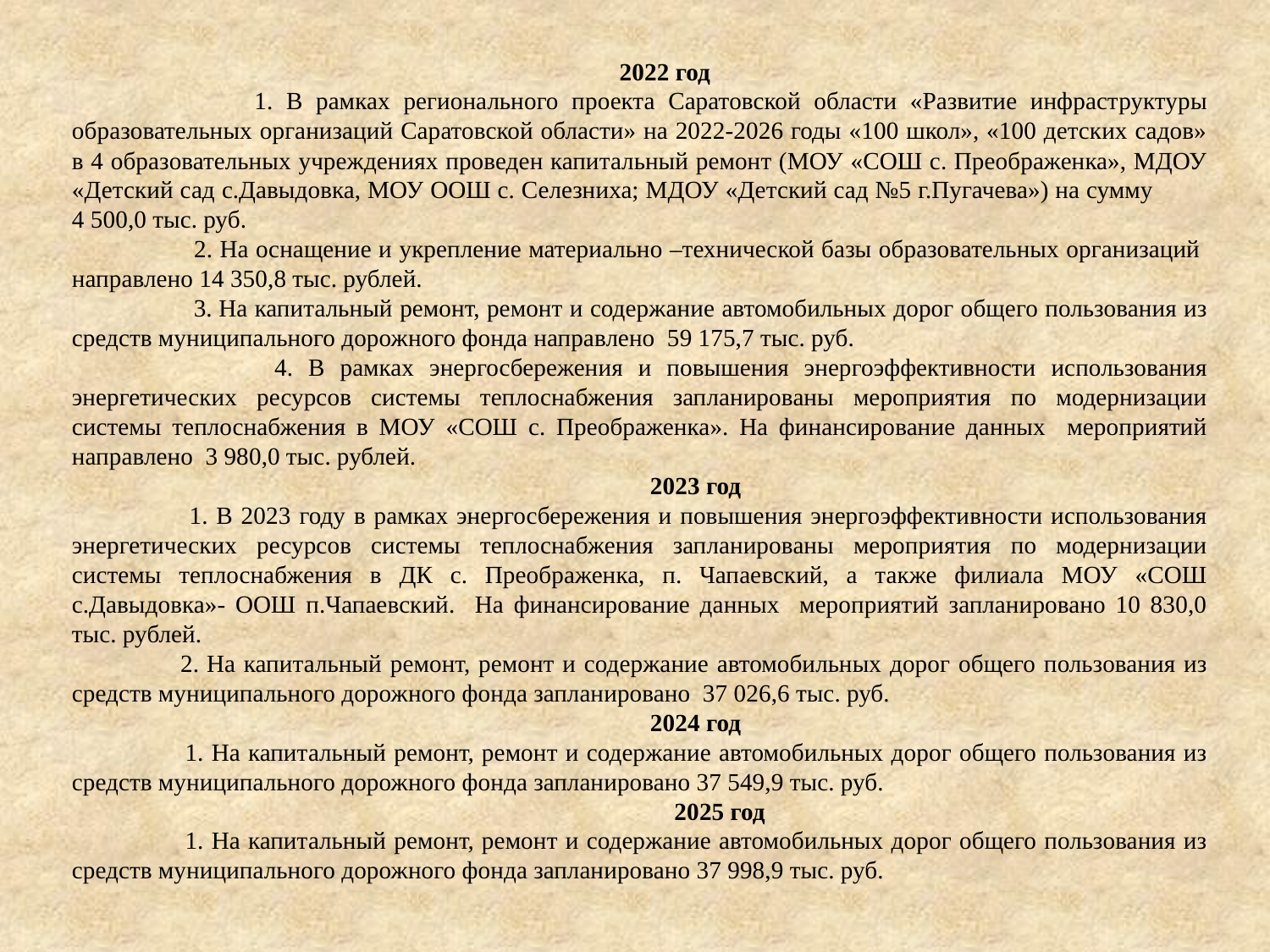

2022 год
          1. В рамках регионального проекта Саратовской области «Развитие инфраструктуры образовательных организаций Саратовской области» на 2022-2026 годы «100 школ», «100 детских садов» в 4 образовательных учреждениях проведен капитальный ремонт (МОУ «СОШ с. Преображенка», МДОУ «Детский сад с.Давыдовка, МОУ ООШ с. Селезниха; МДОУ «Детский сад №5 г.Пугачева») на сумму         4 500,0 тыс. руб.
          2. На оснащение и укрепление материально –технической базы образовательных организаций  направлено 14 350,8 тыс. рублей.
          3. На капитальный ремонт, ремонт и содержание автомобильных дорог общего пользования из средств муниципального дорожного фонда направлено  59 175,7 тыс. руб.
          4. В рамках энергосбережения и повышения энергоэффективности использования энергетических ресурсов системы теплоснабжения запланированы мероприятия по модернизации системы теплоснабжения в МОУ «СОШ с. Преображенка». На финансирование данных  мероприятий направлено  3 980,0 тыс. рублей.
          2023 год
        1. В 2023 году в рамках энергосбережения и повышения энергоэффективности использования энергетических ресурсов системы теплоснабжения запланированы мероприятия по модернизации системы теплоснабжения в ДК с. Преображенка, п. Чапаевский, а также филиала МОУ «СОШ с.Давыдовка»- ООШ п.Чапаевский.  На финансирование данных  мероприятий запланировано 10 830,0 тыс. рублей.
       2. На капитальный ремонт, ремонт и содержание автомобильных дорог общего пользования из средств муниципального дорожного фонда запланировано  37 026,6 тыс. руб.
          2024 год
        1. На капитальный ремонт, ремонт и содержание автомобильных дорог общего пользования из средств муниципального дорожного фонда запланировано 37 549,9 тыс. руб.
                                                                                          2025 год
        1. На капитальный ремонт, ремонт и содержание автомобильных дорог общего пользования из средств муниципального дорожного фонда запланировано 37 998,9 тыс. руб.